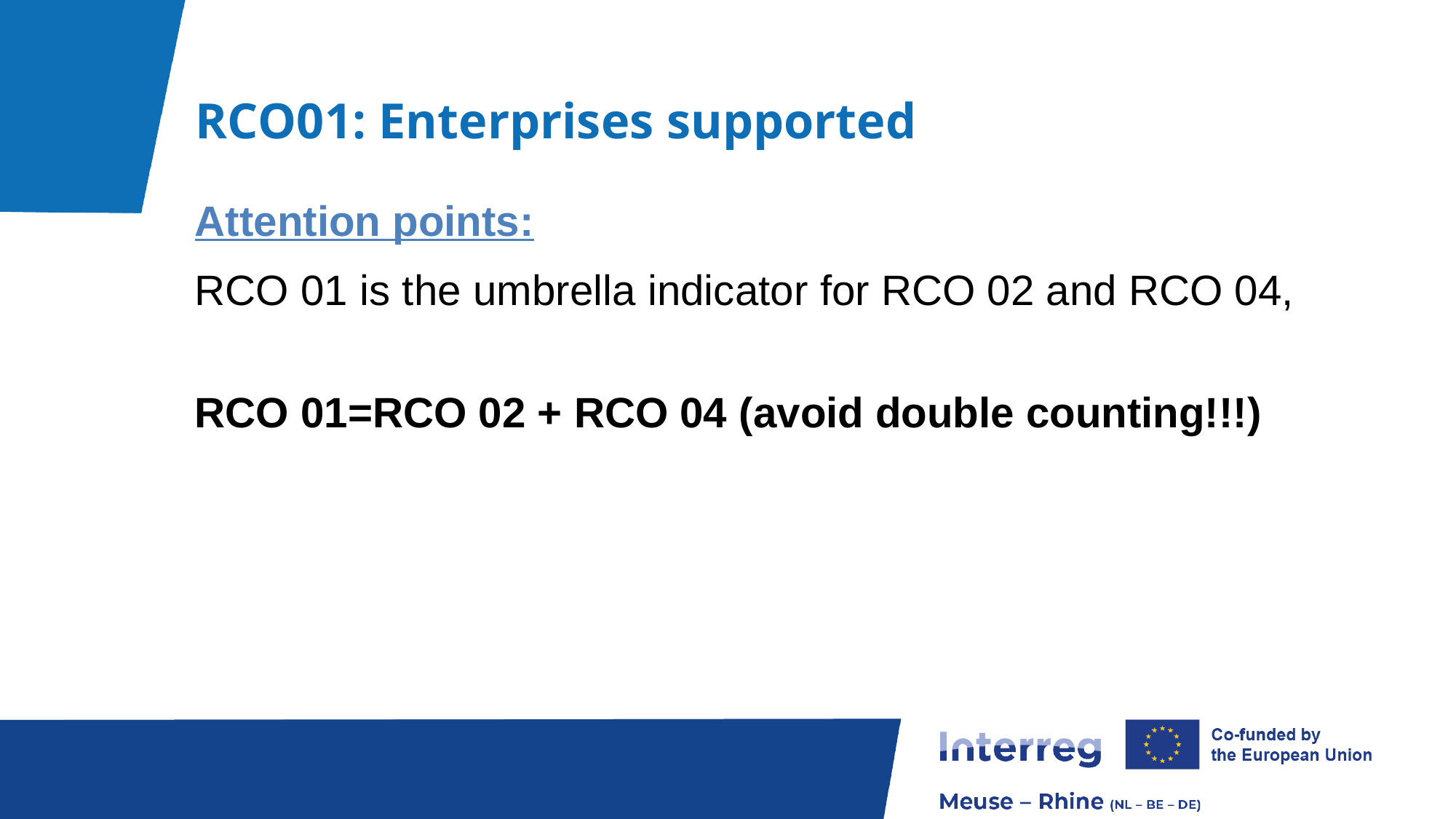

# RCO01: Enterprises supported
Attention points:
RCO 01 is the umbrella indicator for RCO 02 and RCO 04,

RCO 01=RCO 02 + RCO 04 (avoid double counting!!!)